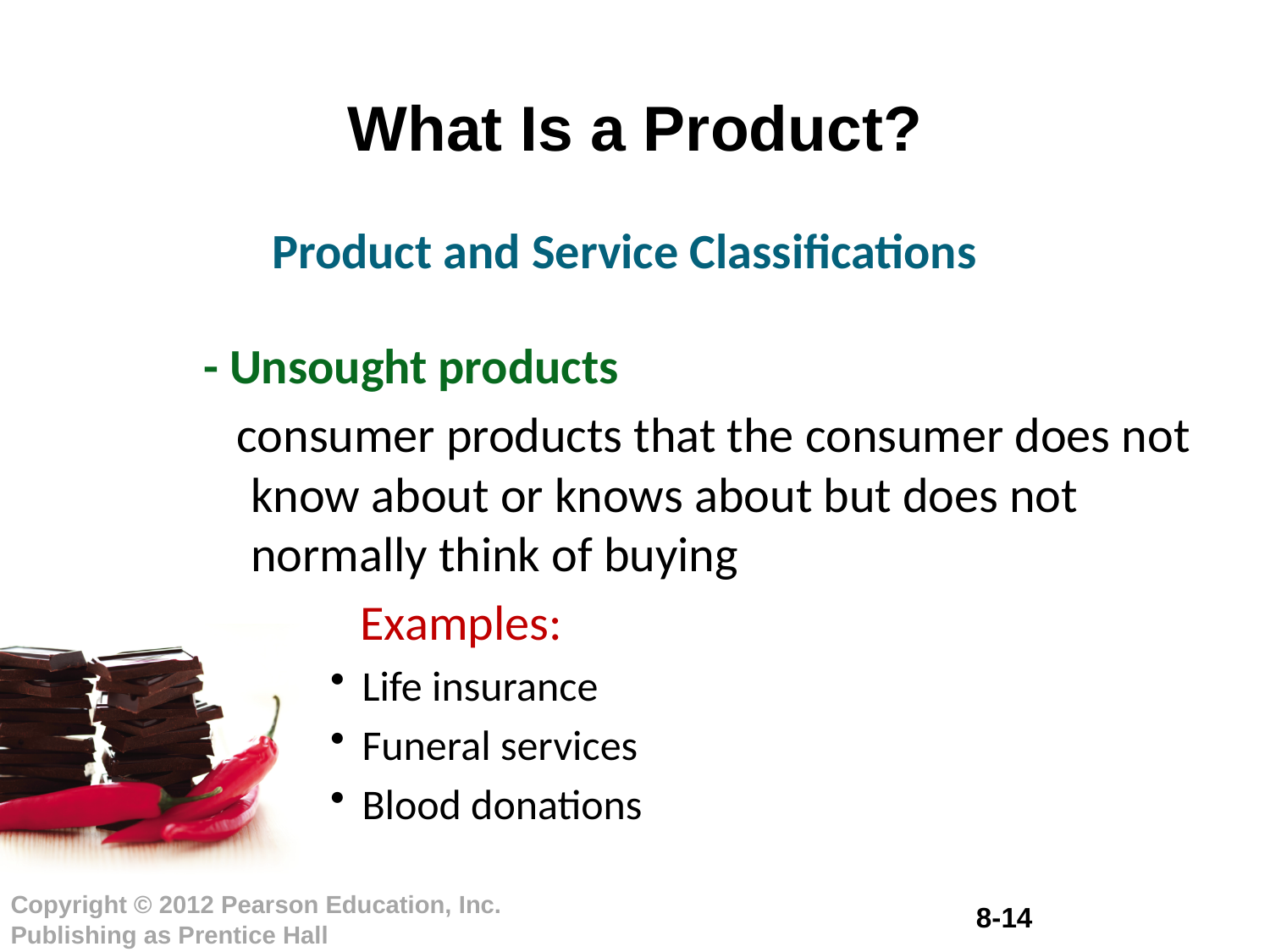

# What Is a Product?
Product and Service Classifications
- Unsought products
   consumer products that the consumer does not know about or knows about but does not normally think of buying
              Examples:
Life insurance
Funeral services
Blood donations